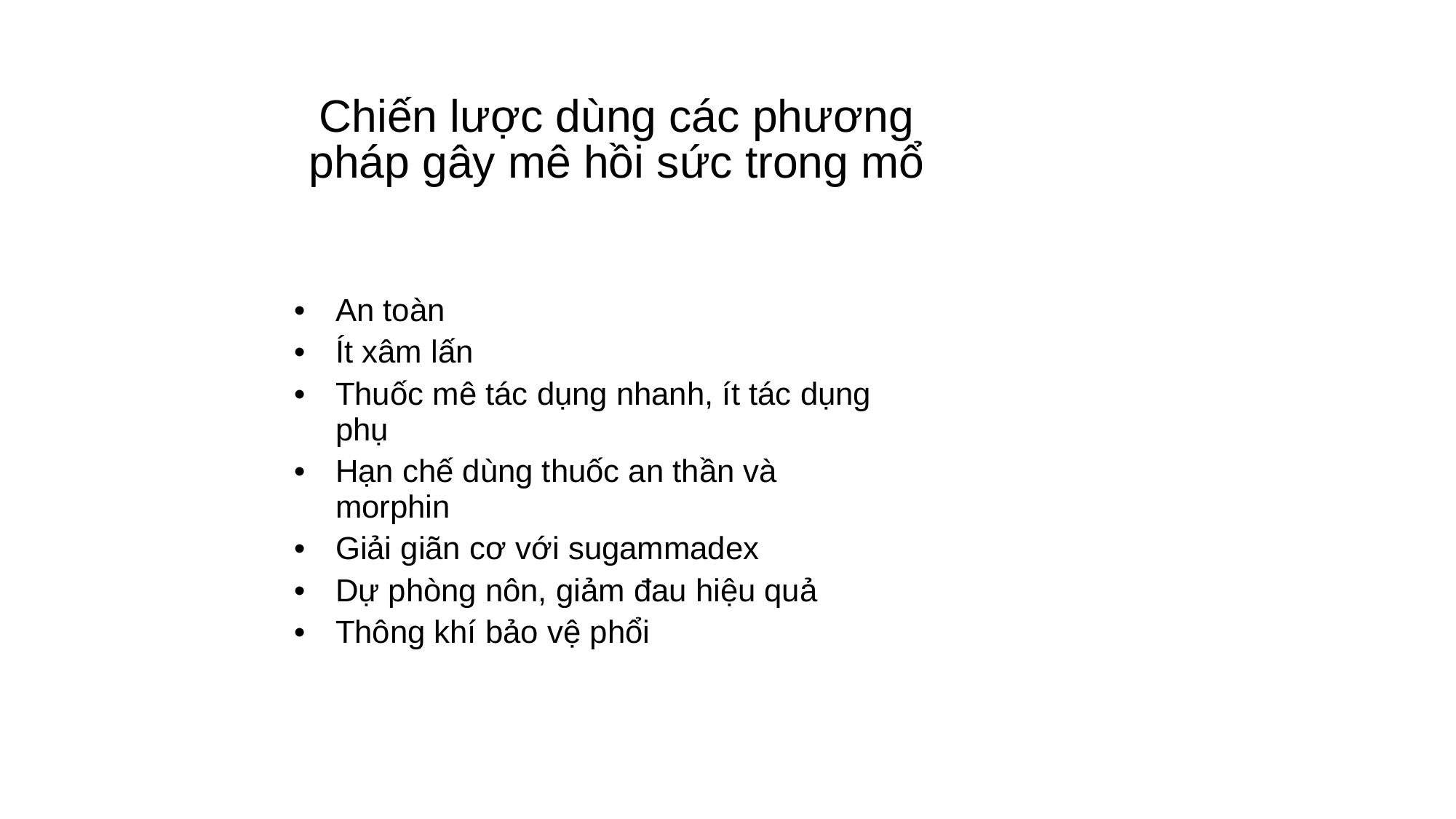

# Chiến lược dùng các phương pháp gây mê hồi sức trong mổ
An toàn
Ít xâm lấn
Thuốc mê tác dụng nhanh, ít tác dụng phụ
Hạn chế dùng thuốc an thần và morphin
Giải giãn cơ với sugammadex
Dự phòng nôn, giảm đau hiệu quả
Thông khí bảo vệ phổi